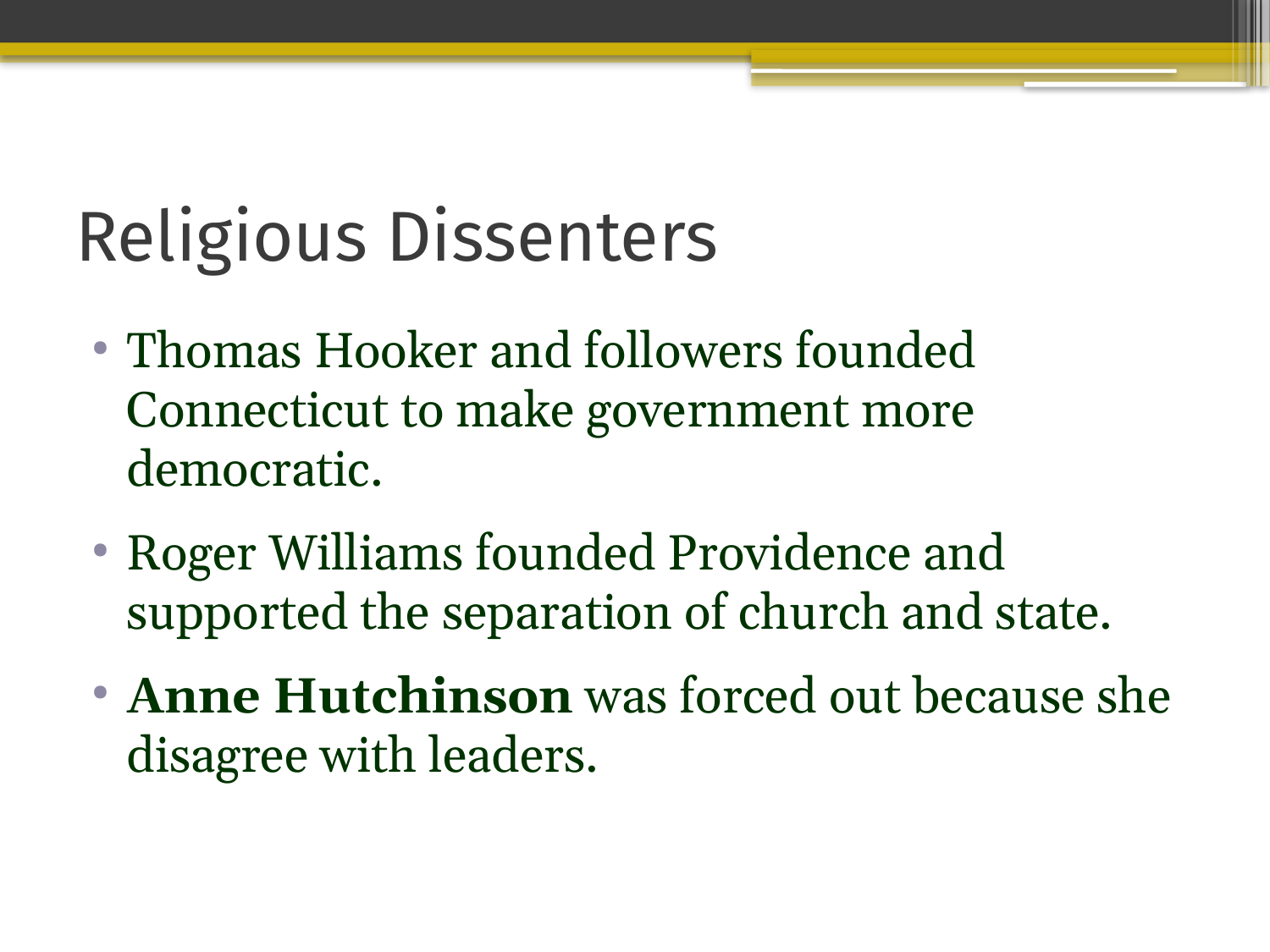

# Religious Dissenters
Thomas Hooker and followers founded Connecticut to make government more democratic.
Roger Williams founded Providence and supported the separation of church and state.
Anne Hutchinson was forced out because she disagree with leaders.